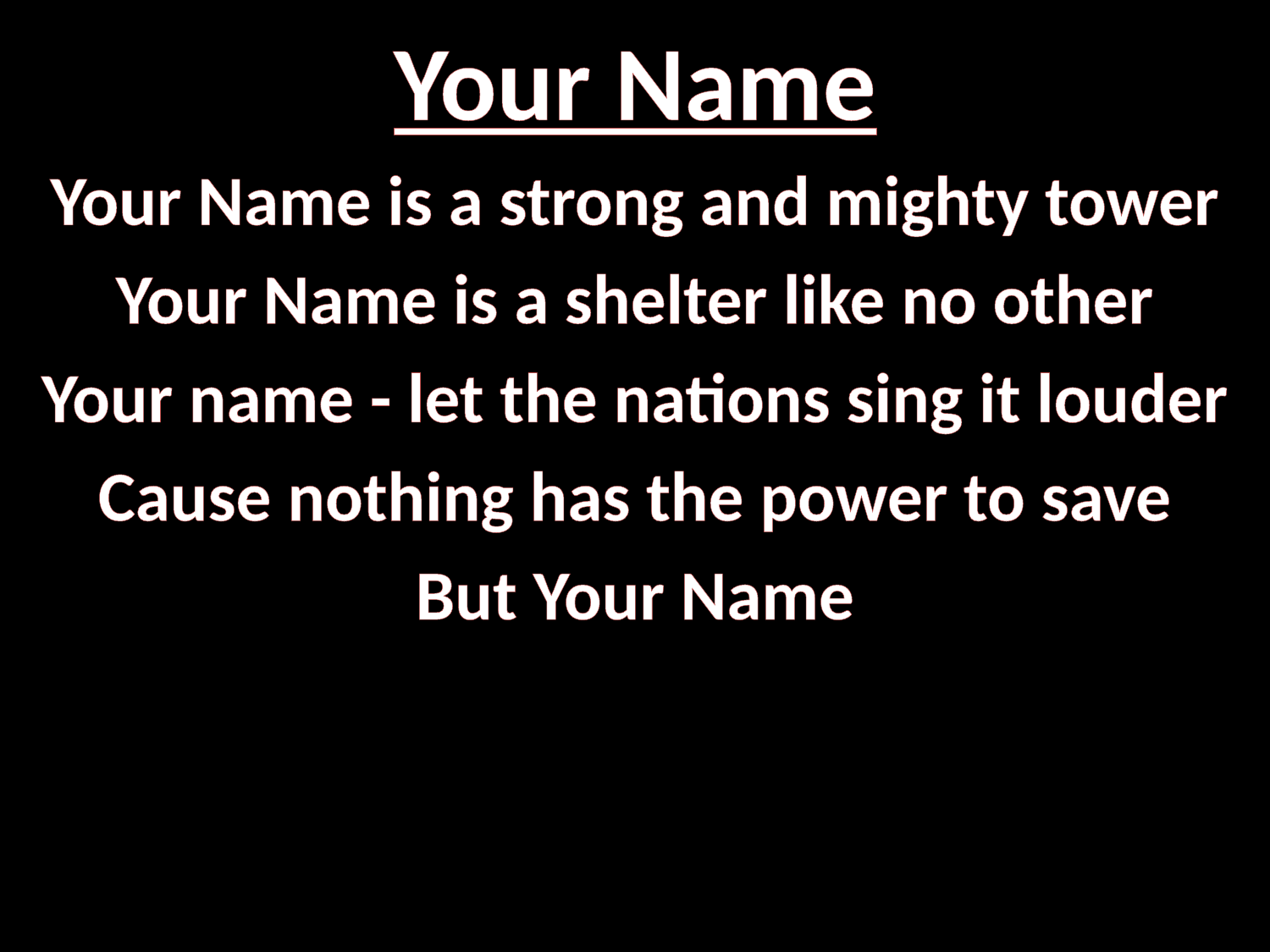

# Your Name
Your Name is a strong and mighty tower
Your Name is a shelter like no other
Your name - let the nations sing it louder
Cause nothing has the power to save
But Your Name